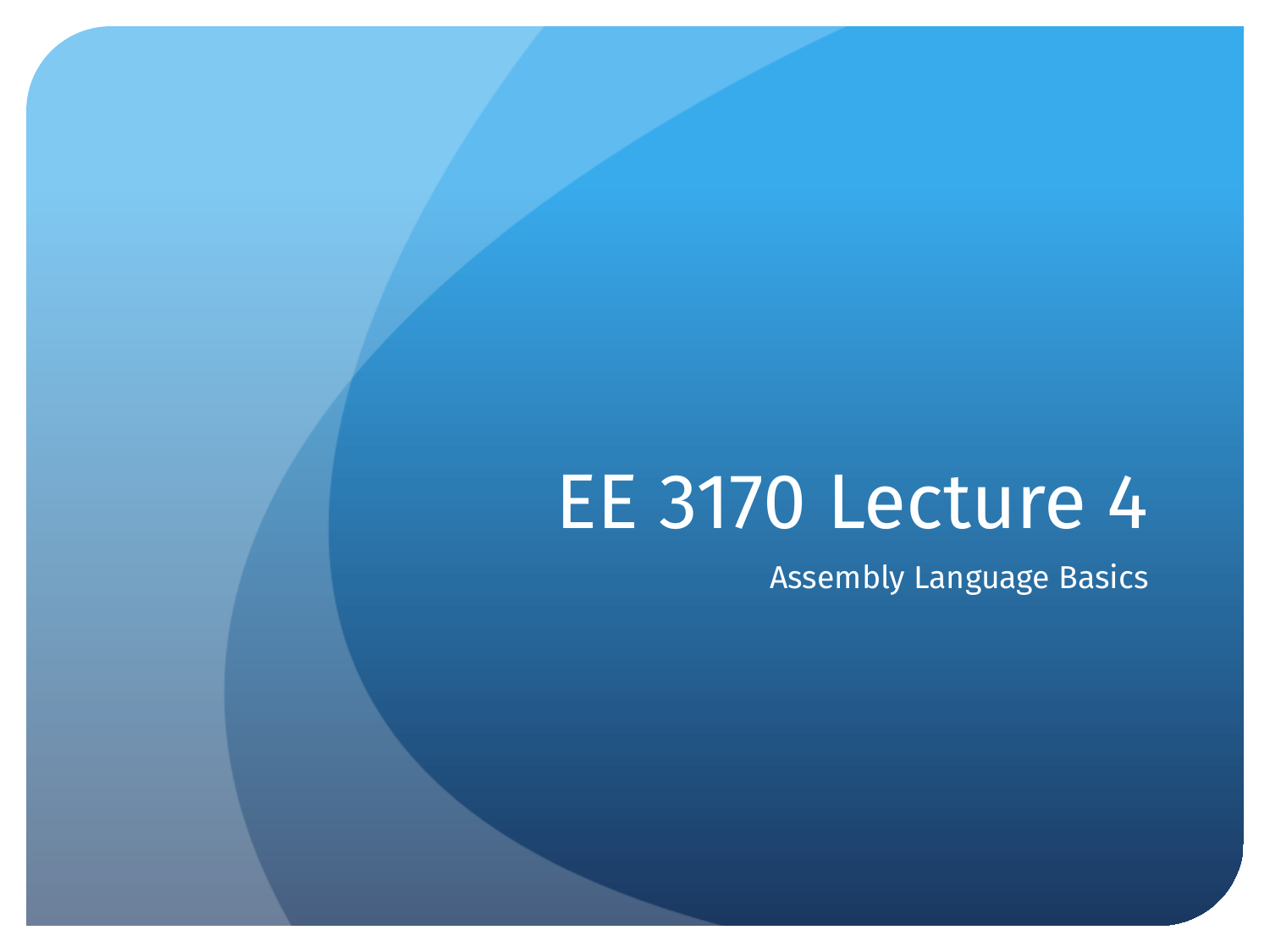

# EE 3170 Lecture 4
Assembly Language Basics